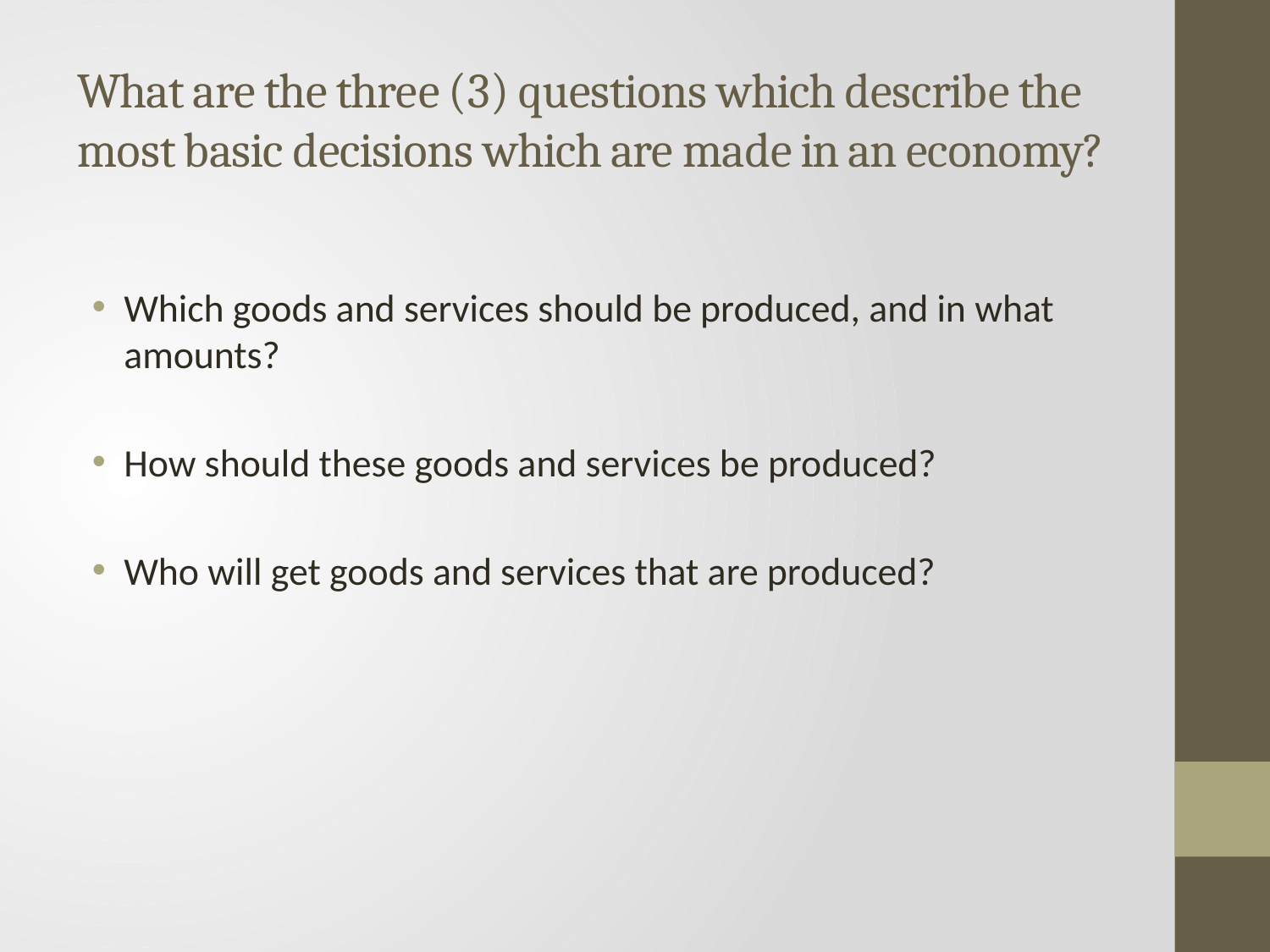

# What are the three (3) questions which describe the most basic decisions which are made in an economy?

Which goods and services should be produced, and in what amounts?

How should these goods and services be produced?

Who will get goods and services that are produced?